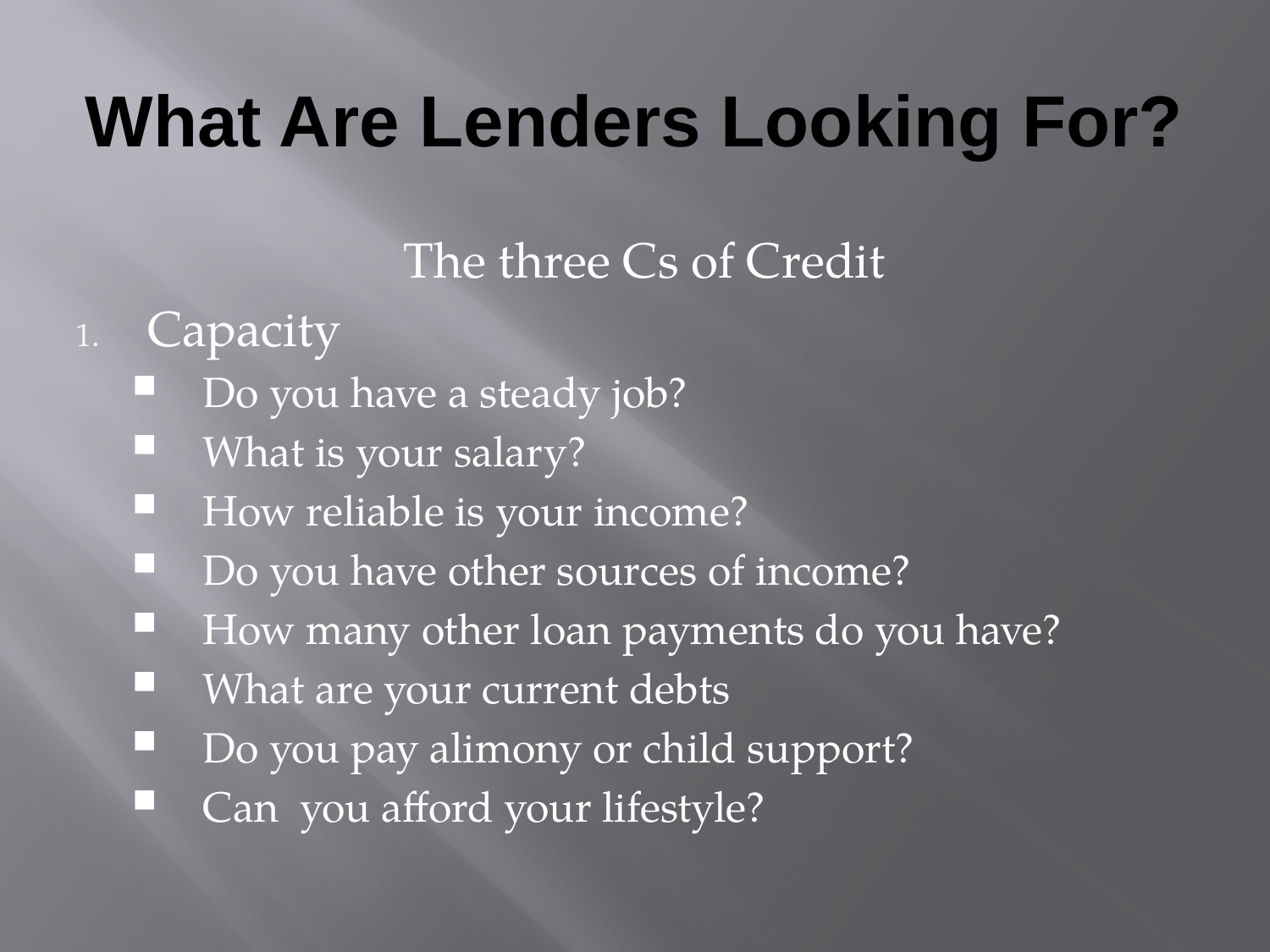

# What Are Lenders Looking For?
The three Cs of Credit
Capacity
Do you have a steady job?
What is your salary?
How reliable is your income?
Do you have other sources of income?
How many other loan payments do you have?
What are your current debts
Do you pay alimony or child support?
Can  you afford your lifestyle?